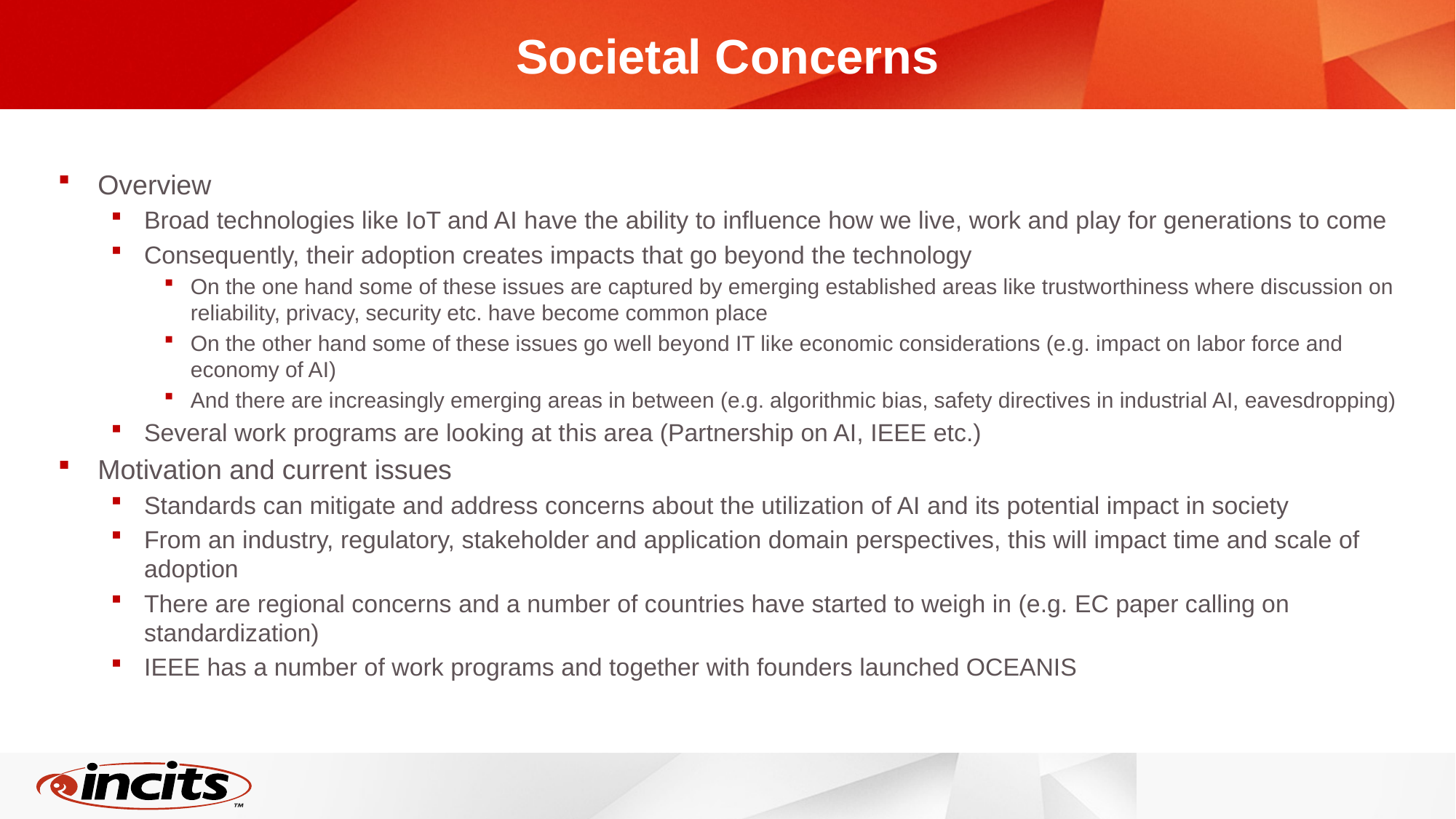

# Societal Concerns
Overview
Broad technologies like IoT and AI have the ability to influence how we live, work and play for generations to come
Consequently, their adoption creates impacts that go beyond the technology
On the one hand some of these issues are captured by emerging established areas like trustworthiness where discussion on reliability, privacy, security etc. have become common place
On the other hand some of these issues go well beyond IT like economic considerations (e.g. impact on labor force and economy of AI)
And there are increasingly emerging areas in between (e.g. algorithmic bias, safety directives in industrial AI, eavesdropping)
Several work programs are looking at this area (Partnership on AI, IEEE etc.)
Motivation and current issues
Standards can mitigate and address concerns about the utilization of AI and its potential impact in society
From an industry, regulatory, stakeholder and application domain perspectives, this will impact time and scale of adoption
There are regional concerns and a number of countries have started to weigh in (e.g. EC paper calling on standardization)
IEEE has a number of work programs and together with founders launched OCEANIS